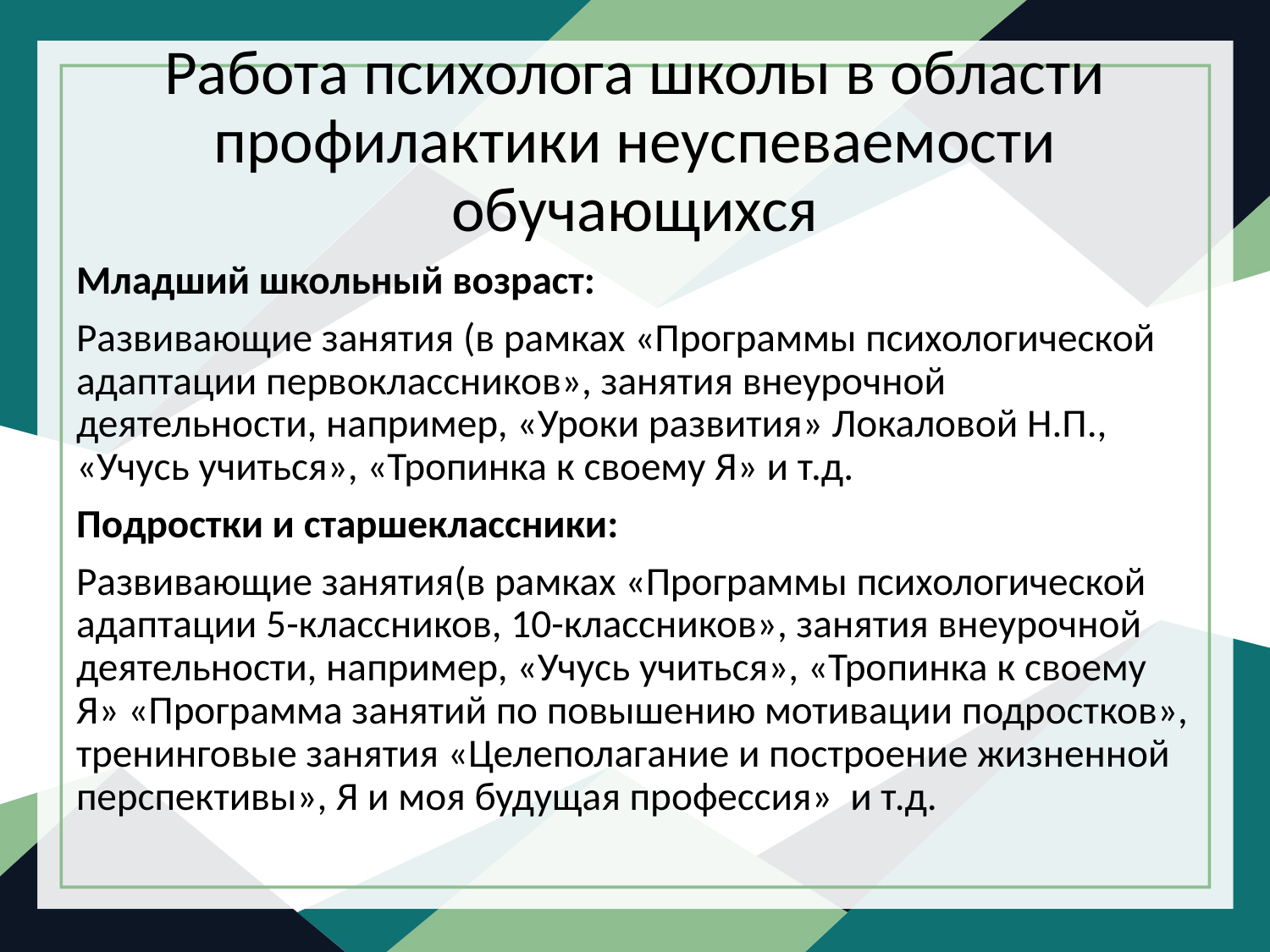

# Работа психолога школы в области профилактики неуспеваемости обучающихся
Младший школьный возраст:
Развивающие занятия (в рамках «Программы психологической адаптации первоклассников», занятия внеурочной деятельности, например, «Уроки развития» Локаловой Н.П., «Учусь учиться», «Тропинка к своему Я» и т.д.
Подростки и старшеклассники:
Развивающие занятия(в рамках «Программы психологической адаптации 5-классников, 10-классников», занятия внеурочной деятельности, например, «Учусь учиться», «Тропинка к своему Я» «Программа занятий по повышению мотивации подростков», тренинговые занятия «Целеполагание и построение жизненной перспективы», Я и моя будущая профессия»  и т.д.